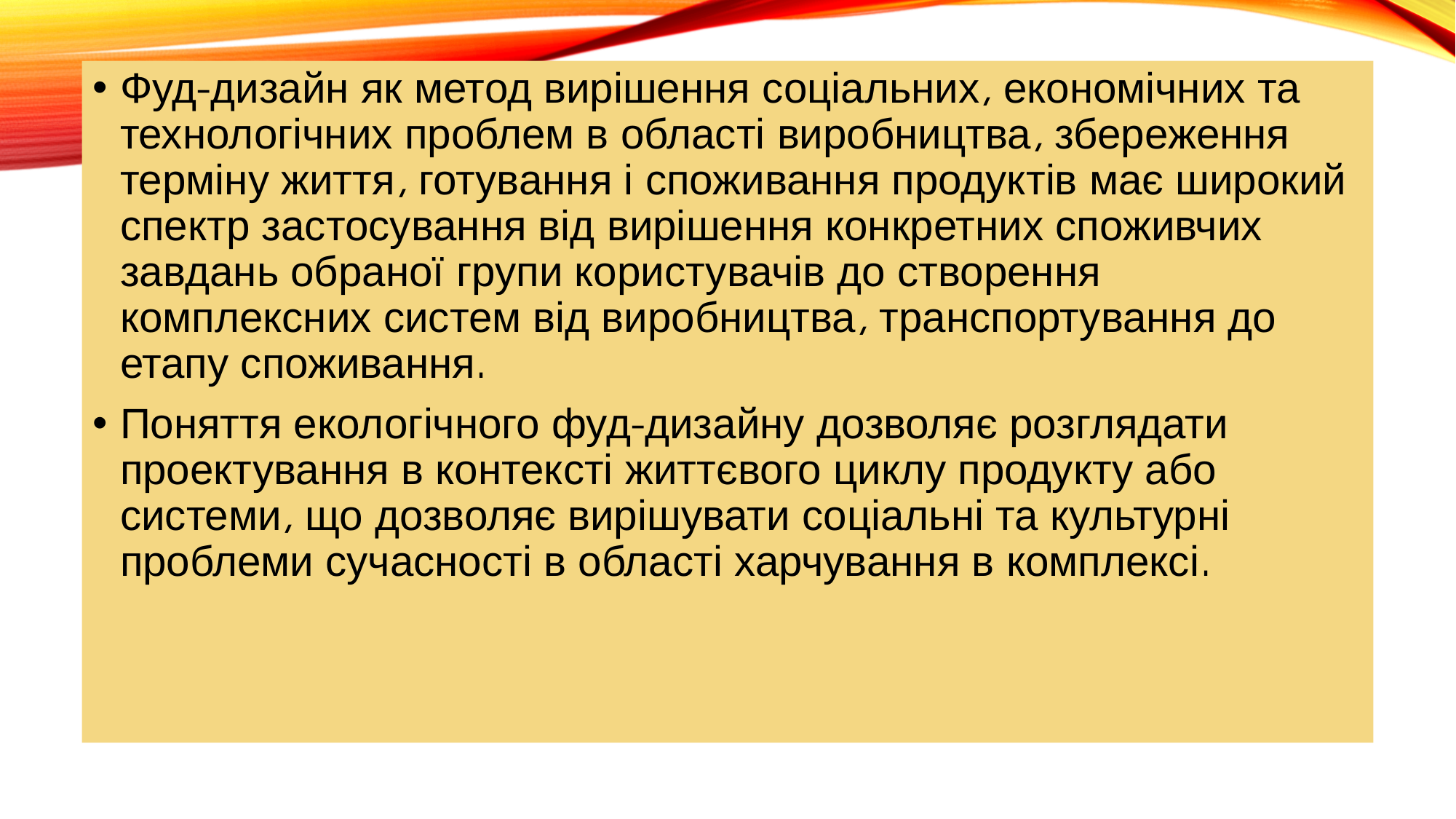

Фуд-дизайн як метод вирішення соціальних, економічних та технологічних проблем в області виробництва, збереження терміну життя, готування і споживання продуктів має широкий спектр застосування від вирішення конкретних споживчих завдань обраної групи користувачів до створення комплексних систем від виробництва, транспортування до етапу споживання.
Поняття екологічного фуд-дизайну дозволяє розглядати проектування в контексті життєвого циклу продукту або системи, що дозволяє вирішувати соціальні та культурні проблеми сучасності в області харчування в комплексі.